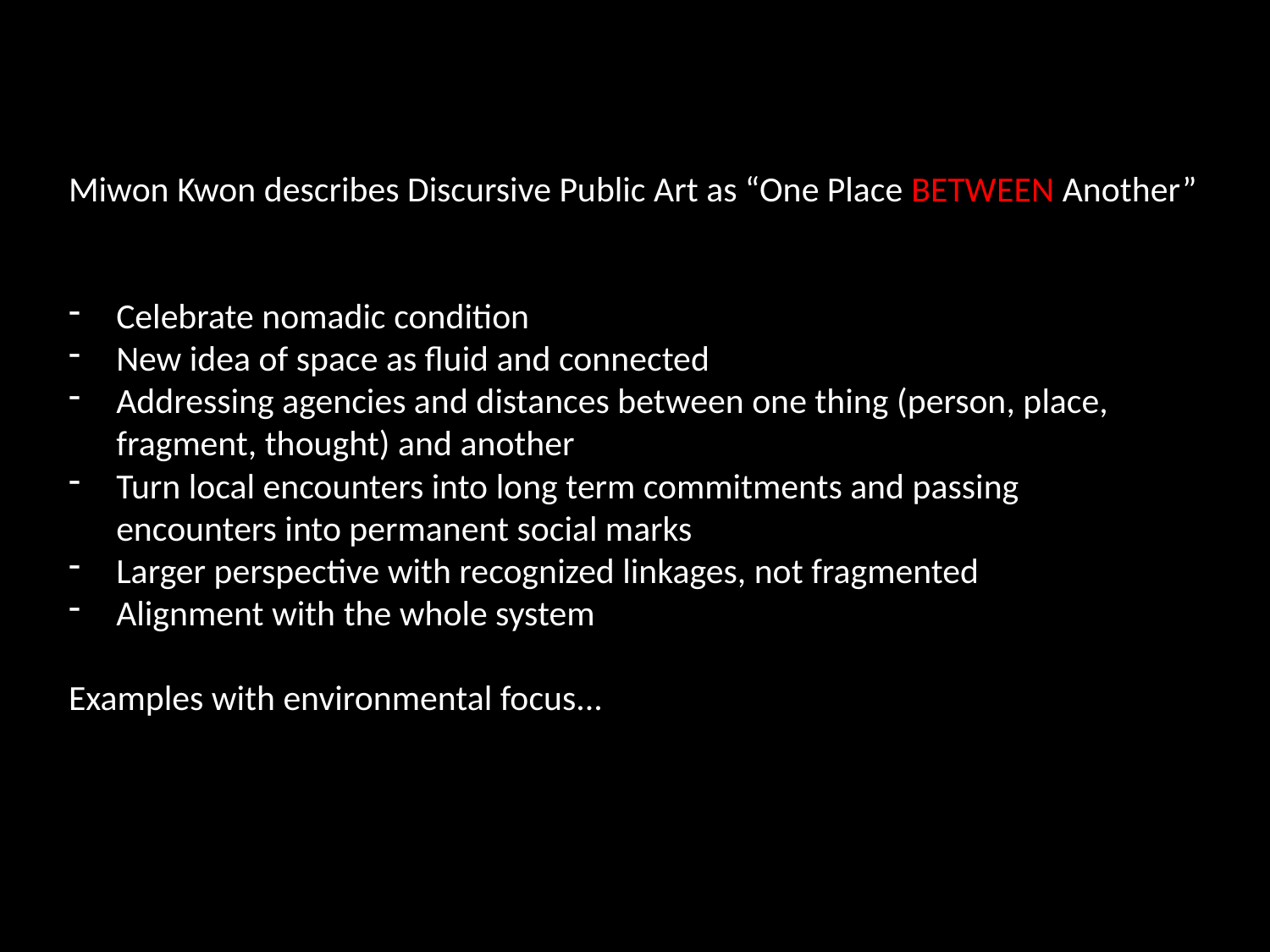

Miwon Kwon describes Discursive Public Art as “One Place BETWEEN Another”
Celebrate nomadic condition
New idea of space as fluid and connected
Addressing agencies and distances between one thing (person, place, fragment, thought) and another
Turn local encounters into long term commitments and passing encounters into permanent social marks
Larger perspective with recognized linkages, not fragmented
Alignment with the whole system

Examples with environmental focus...